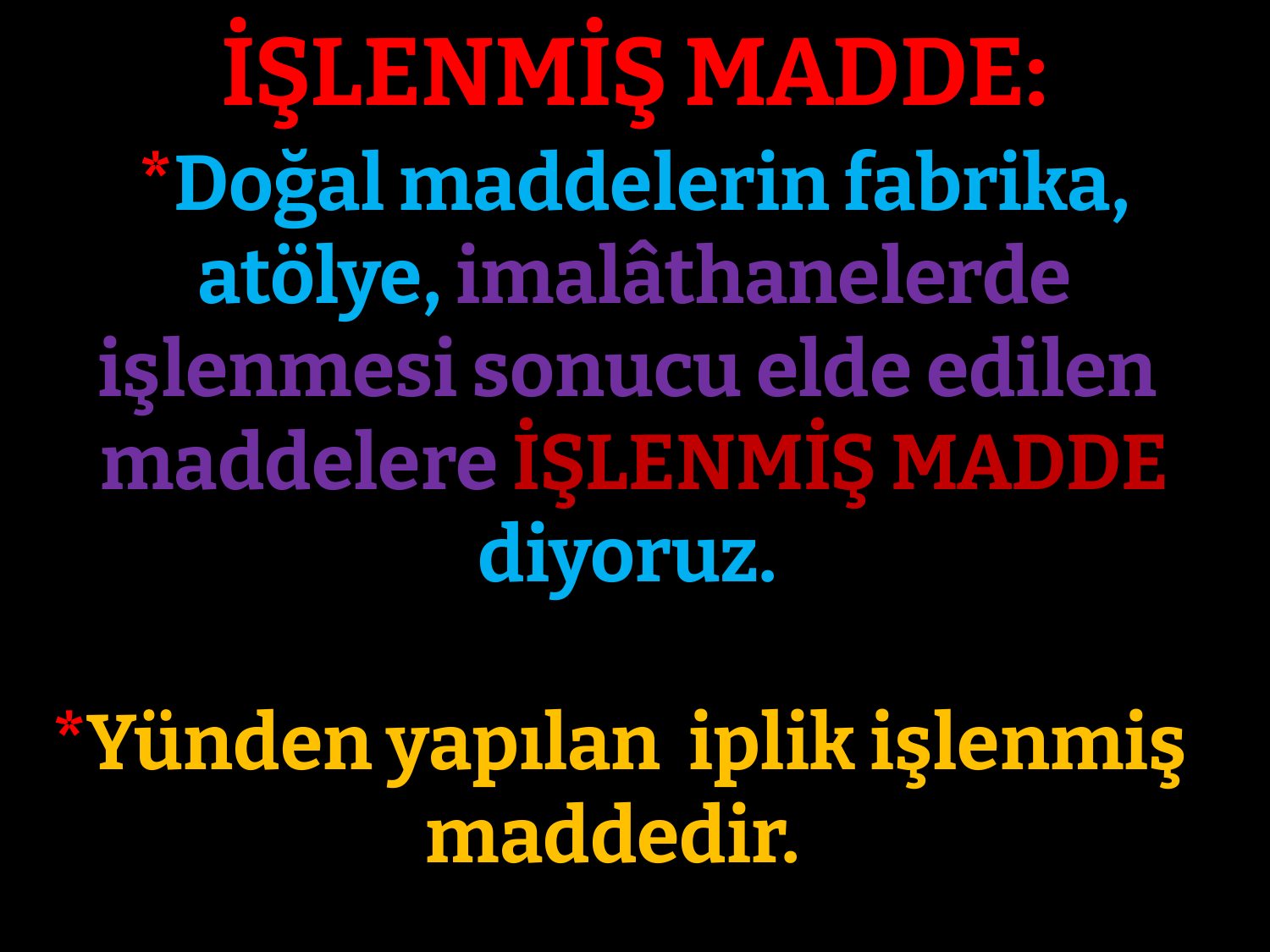

İŞLENMİŞ MADDE:
*Doğal maddelerin fabrika, atölye, imalâthanelerde işlenmesi sonucu elde edilen  maddelere İŞLENMİŞ MADDE diyoruz.
#
*Yünden yapılan  iplik işlenmiş maddedir.